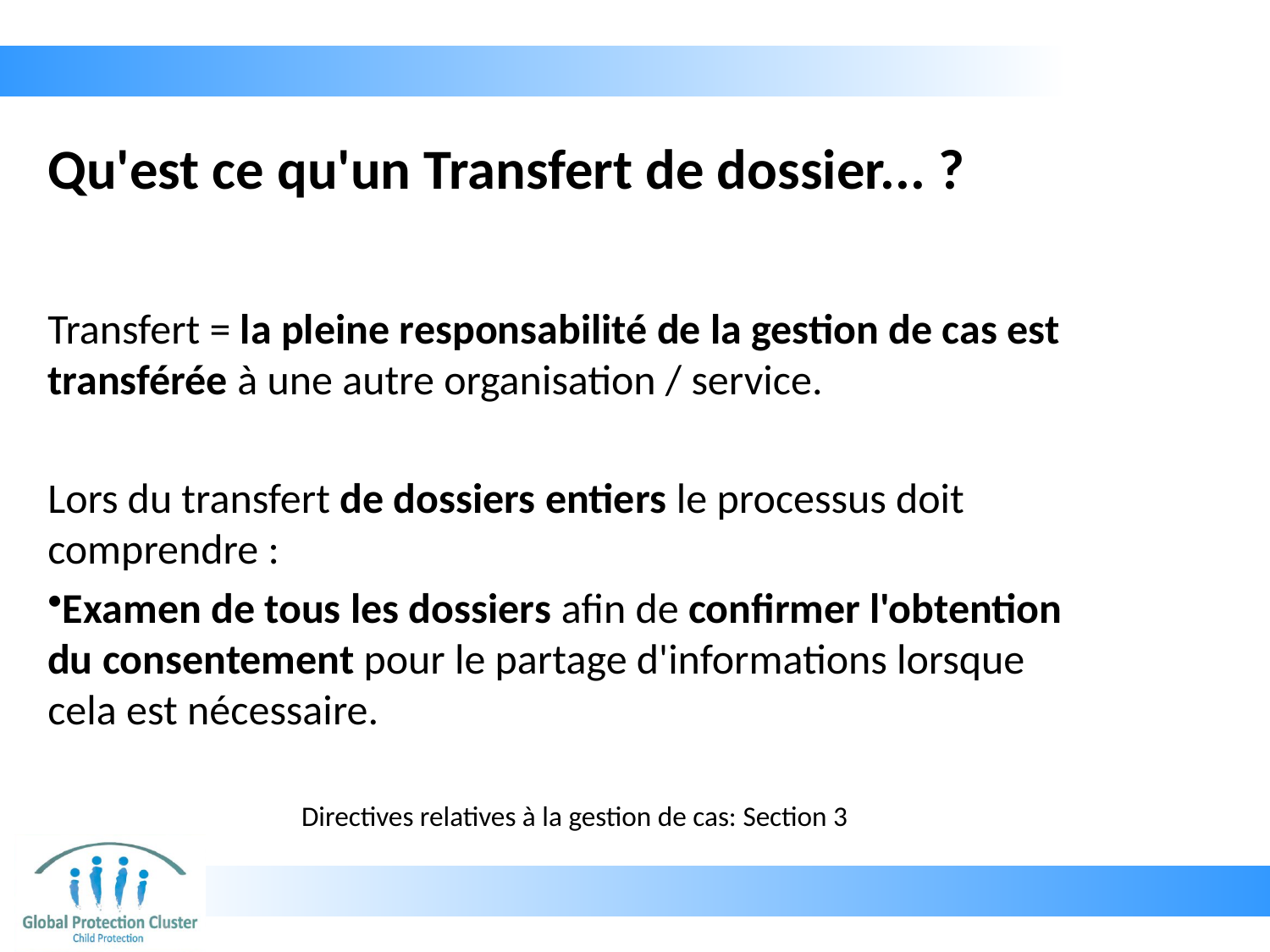

# Qu'est ce qu'un Transfert de dossier... ?

Transfert = la pleine responsabilité de la gestion de cas est transférée à une autre organisation / service.

Lors du transfert de dossiers entiers le processus doit comprendre :
Examen de tous les dossiers afin de confirmer l'obtention du consentement pour le partage d'informations lorsque cela est nécessaire.

Directives relatives à la gestion de cas: Section 3